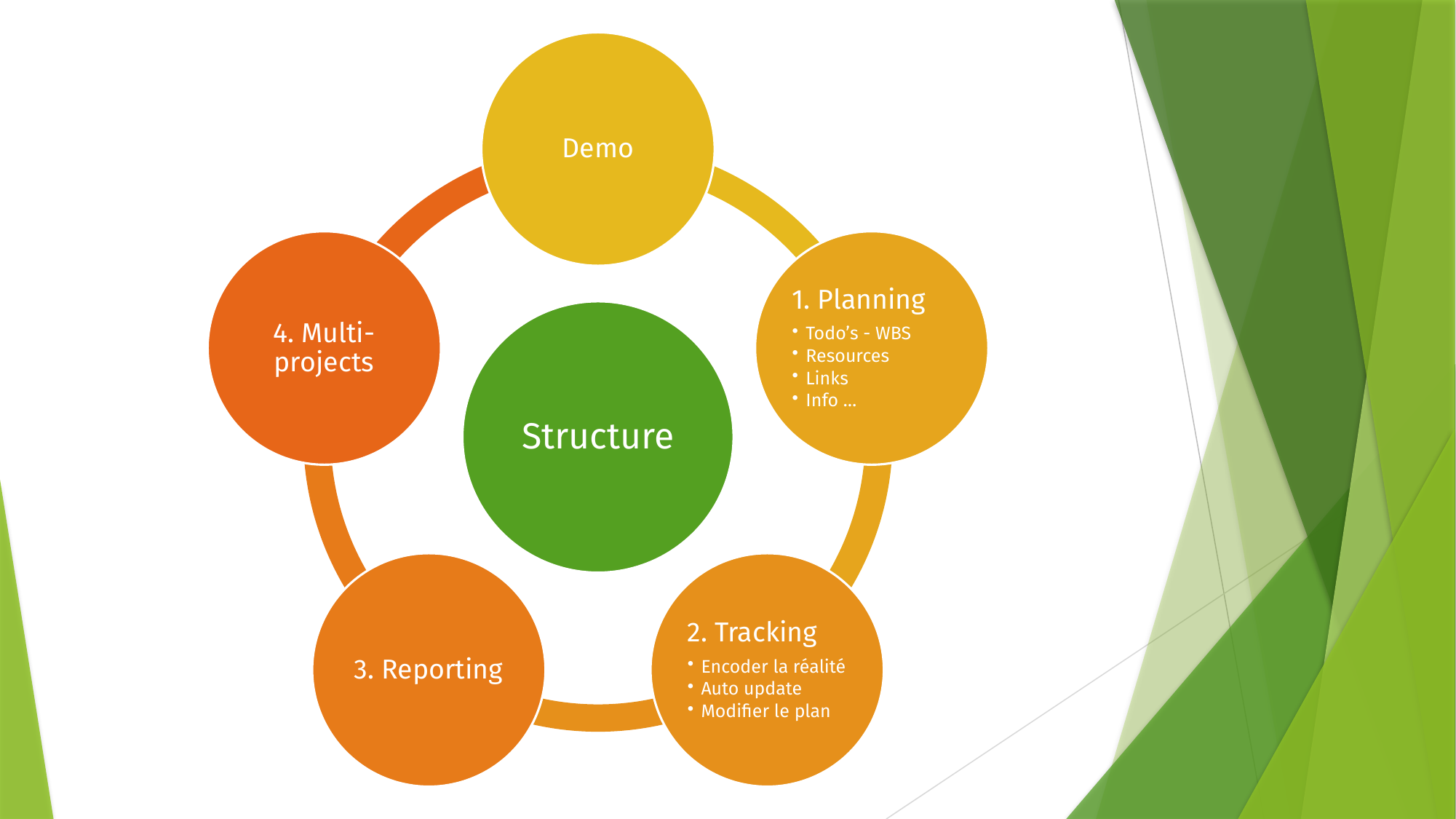

Structure
Demo
1. Planning
Todo’s - WBS
Resources
Links
Info …
2. Tracking
Encoder la réalité
Auto update
Modifier le plan
3. Reporting
4. Multi-projects